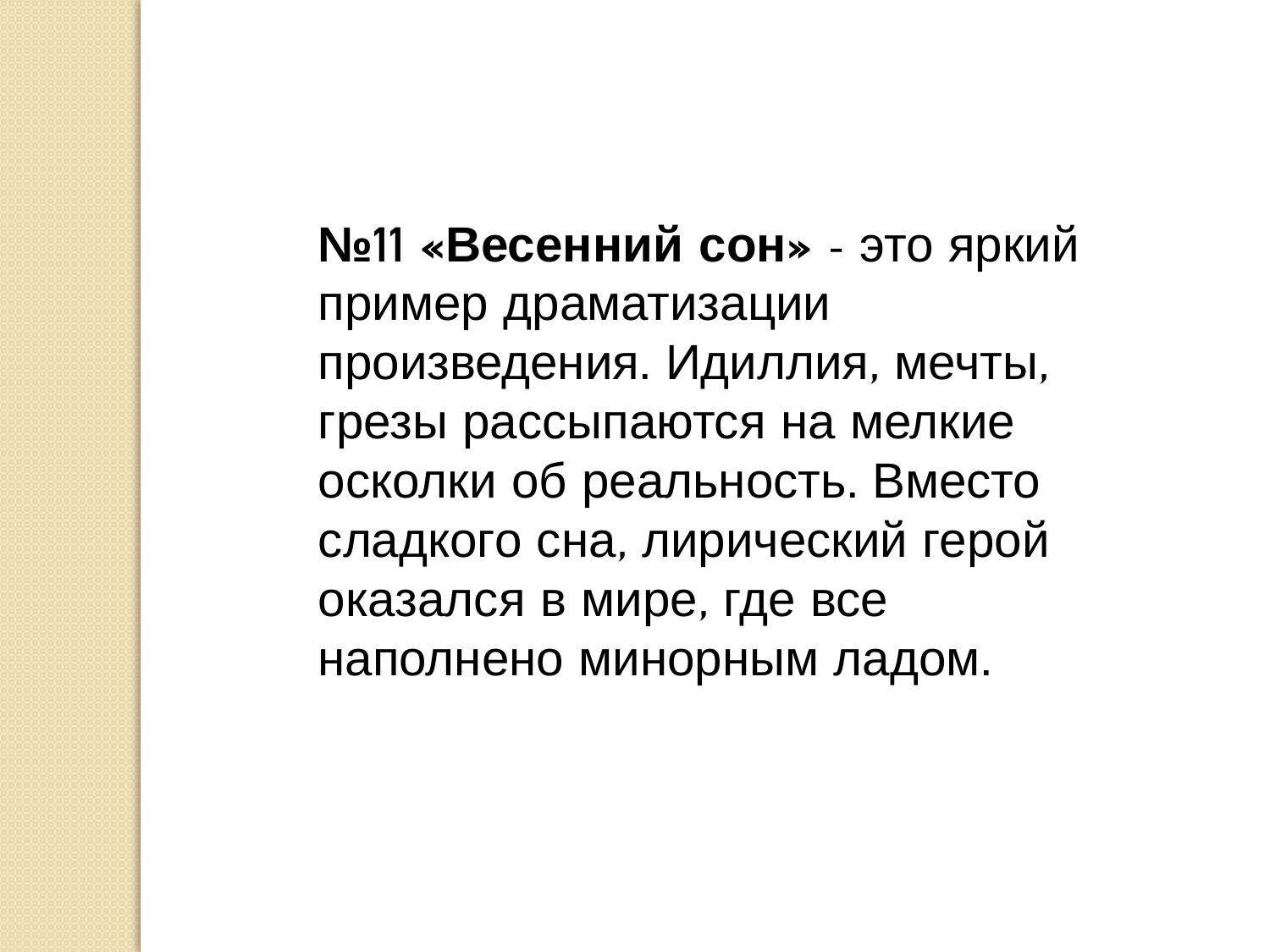

№11 «Весенний сон» - это яркий пример драматизации произведения. Идиллия, мечты, грезы рассыпаются на мелкие осколки об реальность. Вместо сладкого сна, лирический герой оказался в мире, где все наполнено минорным ладом.